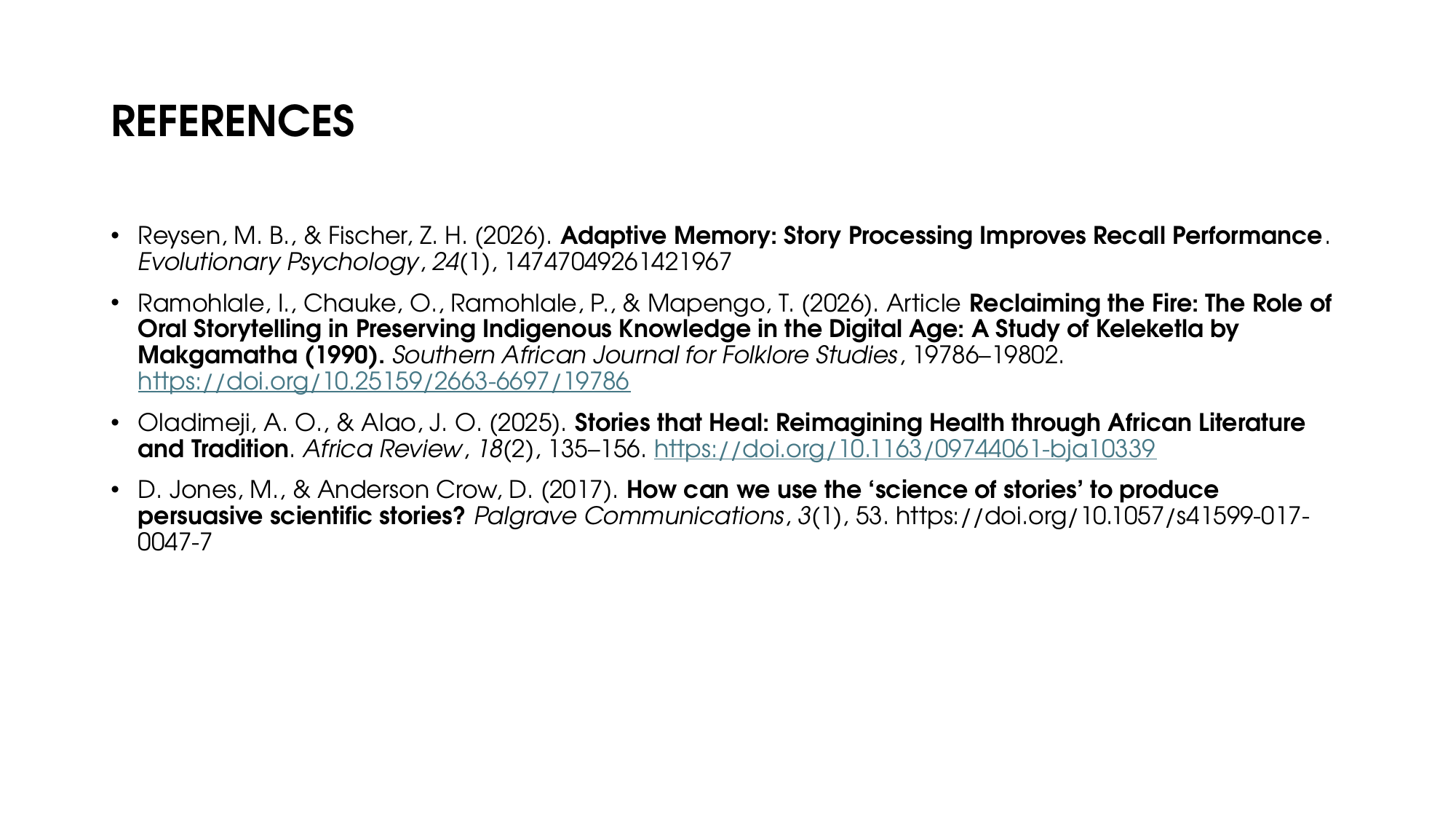

# REFERENCES
Reysen, M. B., & Fischer, Z. H. (2026). Adaptive Memory: Story Processing Improves Recall Performance. Evolutionary Psychology, 24(1), 14747049261421967
Ramohlale, I., Chauke, O., Ramohlale, P., & Mapengo, T. (2026). Article Reclaiming the Fire: The Role of Oral Storytelling in Preserving Indigenous Knowledge in the Digital Age: A Study of Keleketla by Makgamatha (1990). Southern African Journal for Folklore Studies, 19786–19802. https://doi.org/10.25159/2663-6697/19786
Oladimeji, A. O., & Alao, J. O. (2025). Stories that Heal: Reimagining Health through African Literature and Tradition. Africa Review, 18(2), 135–156. https://doi.org/10.1163/09744061-bja10339
D. Jones, M., & Anderson Crow, D. (2017). How can we use the ‘science of stories’ to produce persuasive scientific stories? Palgrave Communications, 3(1), 53. https://doi.org/10.1057/s41599-017-0047-7